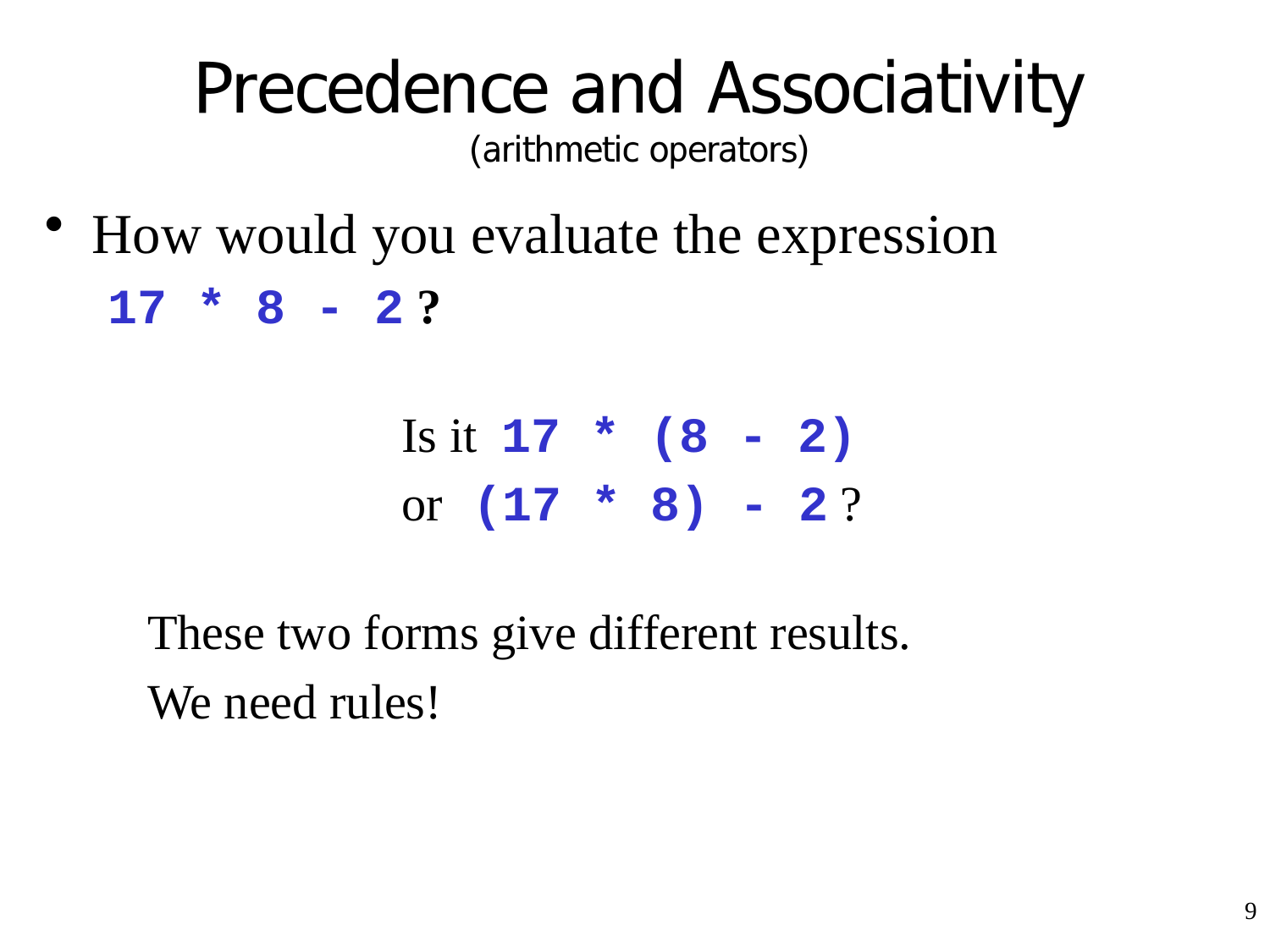

# Precedence and Associativity (arithmetic operators)
How would you evaluate the expression
17 * 8 - 2 ?
			Is it  17 * (8 - 2)
			or (17 * 8) - 2 ?
These two forms give different results.
	We need rules!
9